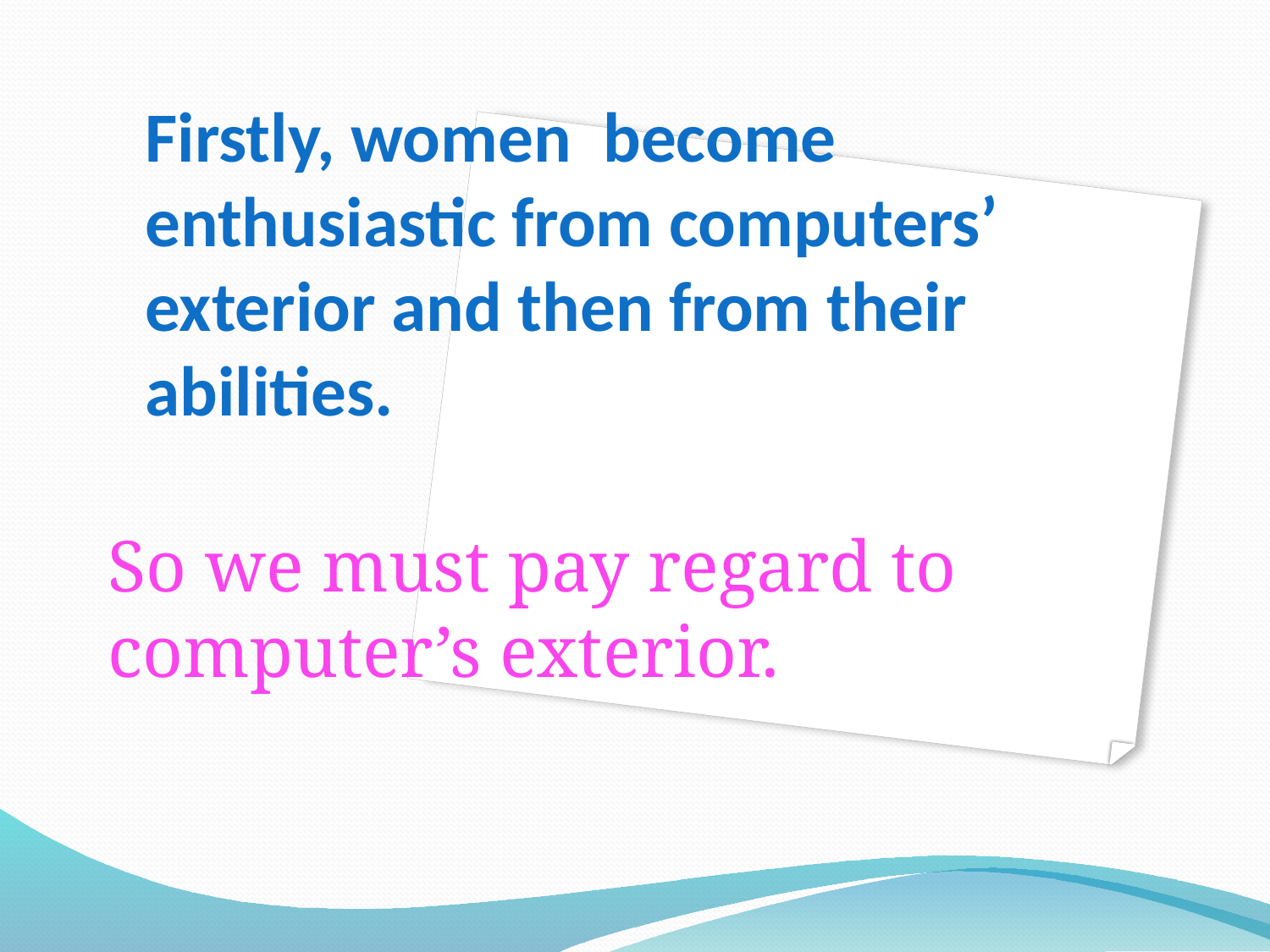

# Firstly, women  become enthusiastic from computers’ exterior and then from their abilities.
So we must pay regard to computer’s exterior.